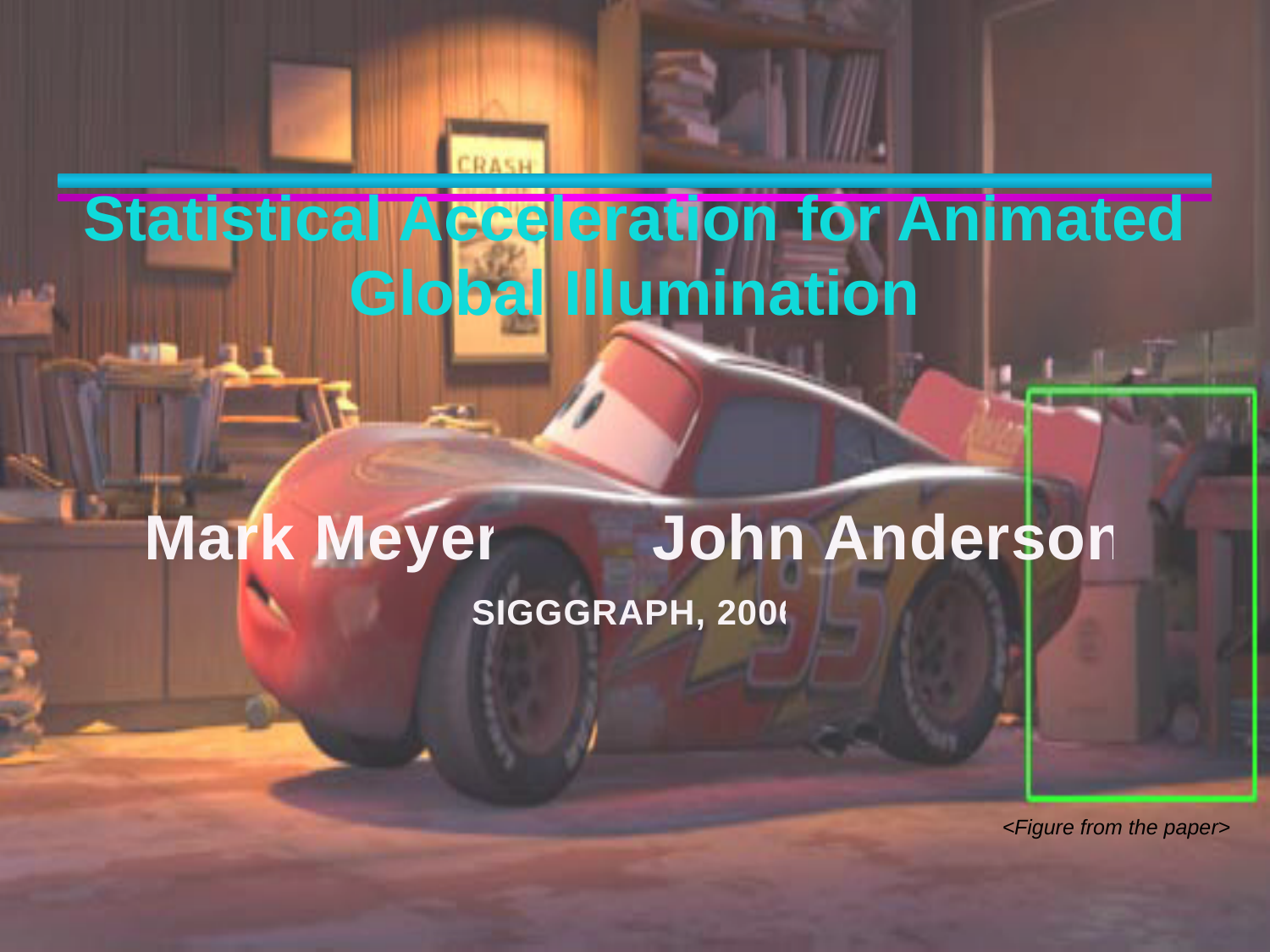

Statistical Acceleration for Animated Global Illumination
Mark Meyer		John Anderson
SIGGGRAPH, 2006
<Figure from the paper>